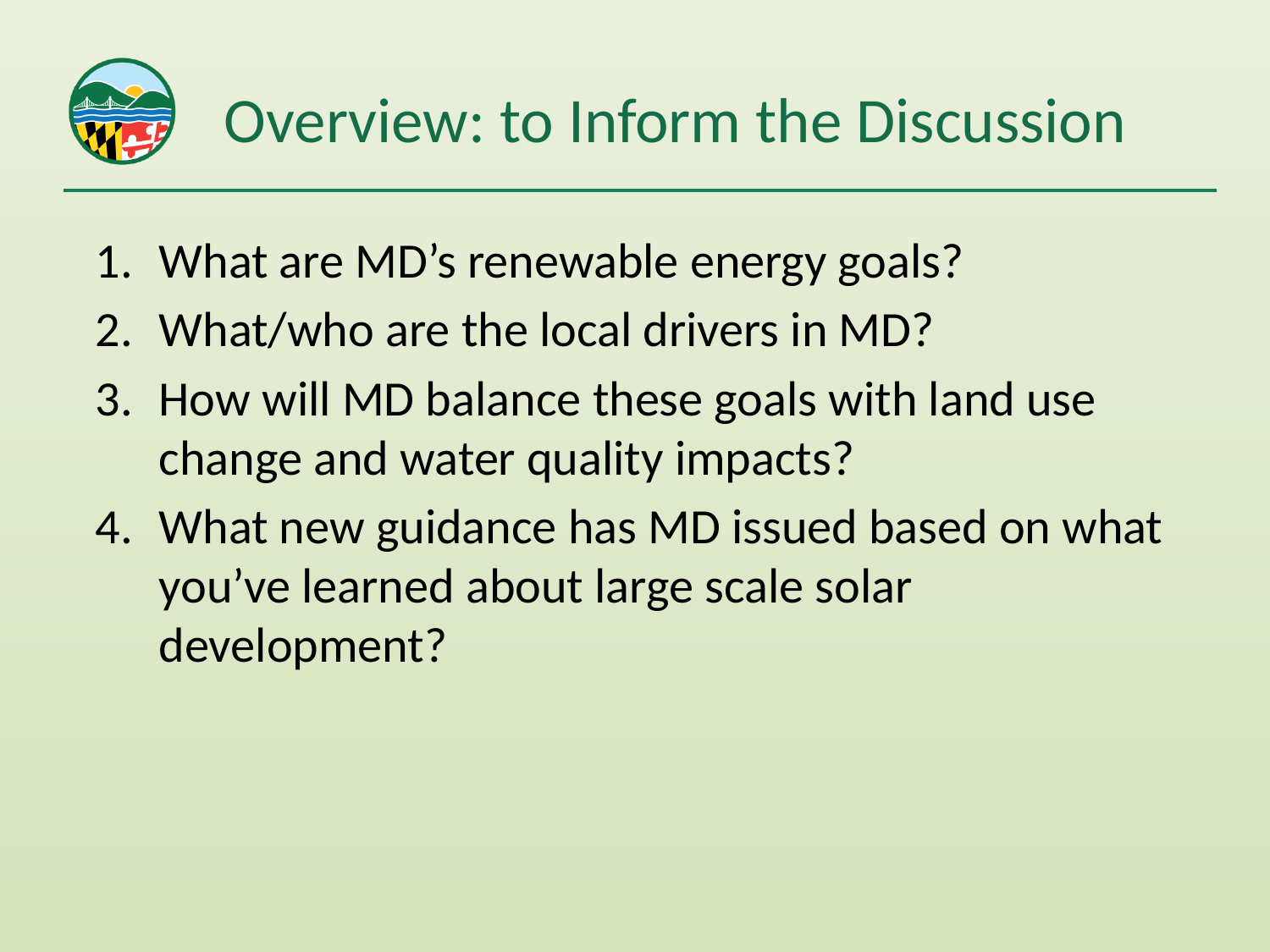

# Overview: to Inform the Discussion
What are MD’s renewable energy goals?
What/who are the local drivers in MD?
How will MD balance these goals with land use change and water quality impacts?
What new guidance has MD issued based on what you’ve learned about large scale solar development?